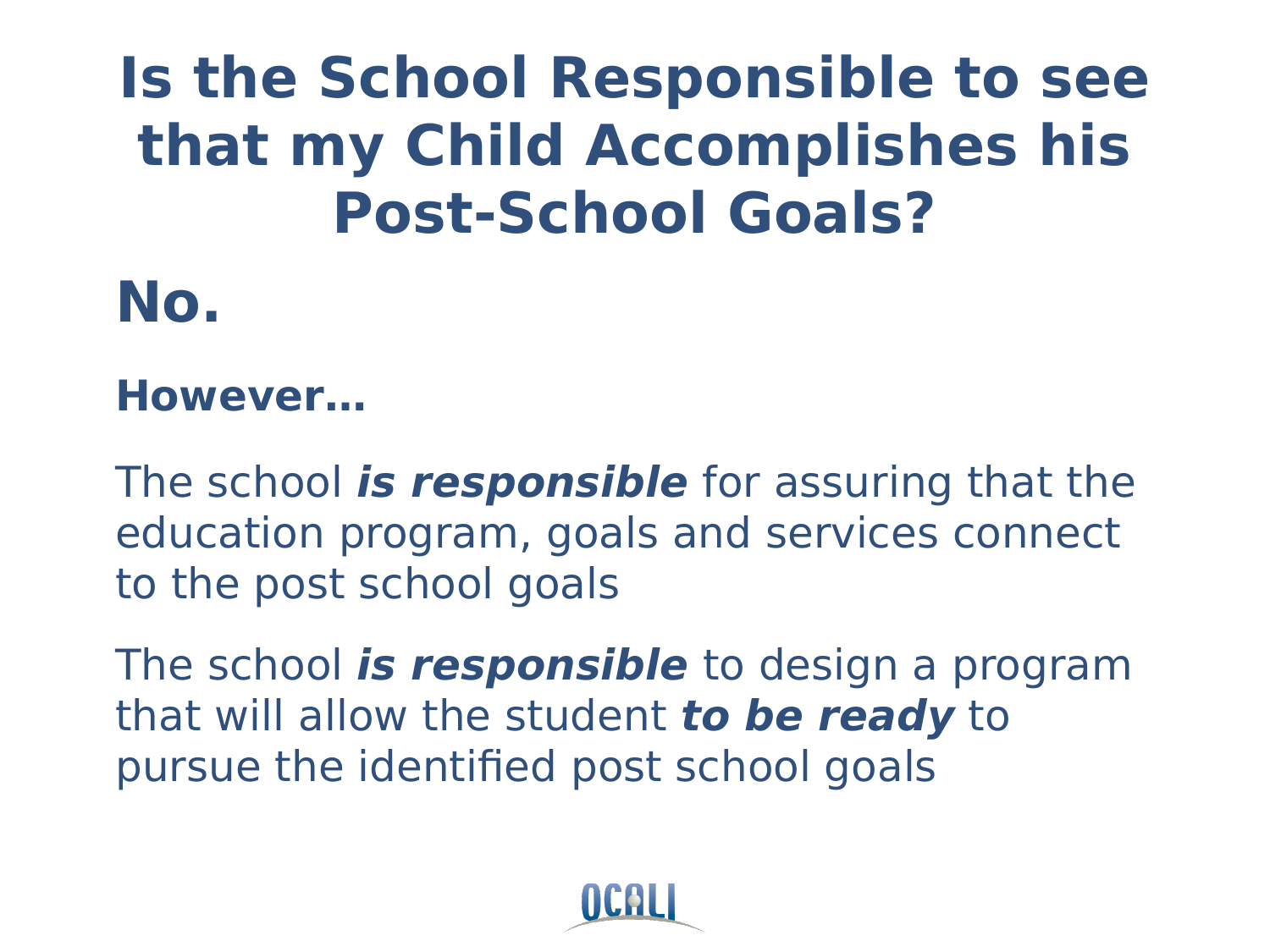

# Is the School Responsible to see that my Child Accomplishes his Post-School Goals?
No.
However…
The school is responsible for assuring that the education program, goals and services connect to the post school goals
The school is responsible to design a program that will allow the student to be ready to pursue the identified post school goals